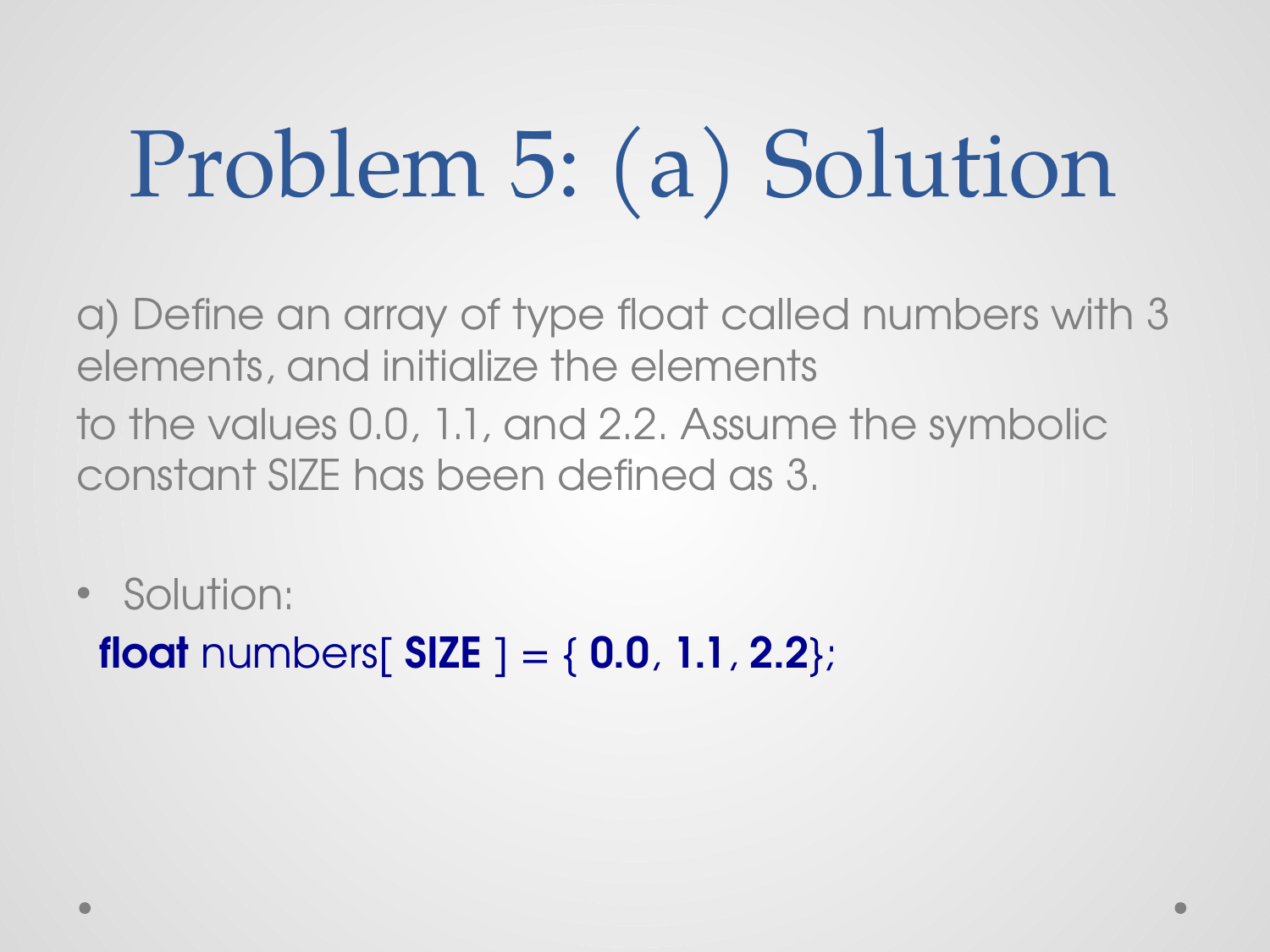

# Problem 5: (a) Solution

a) Define an array of type float called numbers with 3 elements, and initialize the elements
to the values 0.0, 1.1, and 2.2. Assume the symbolic constant SIZE has been defined as 3.

Solution:
  float numbers[ SIZE ] = { 0.0, 1.1, 2.2};